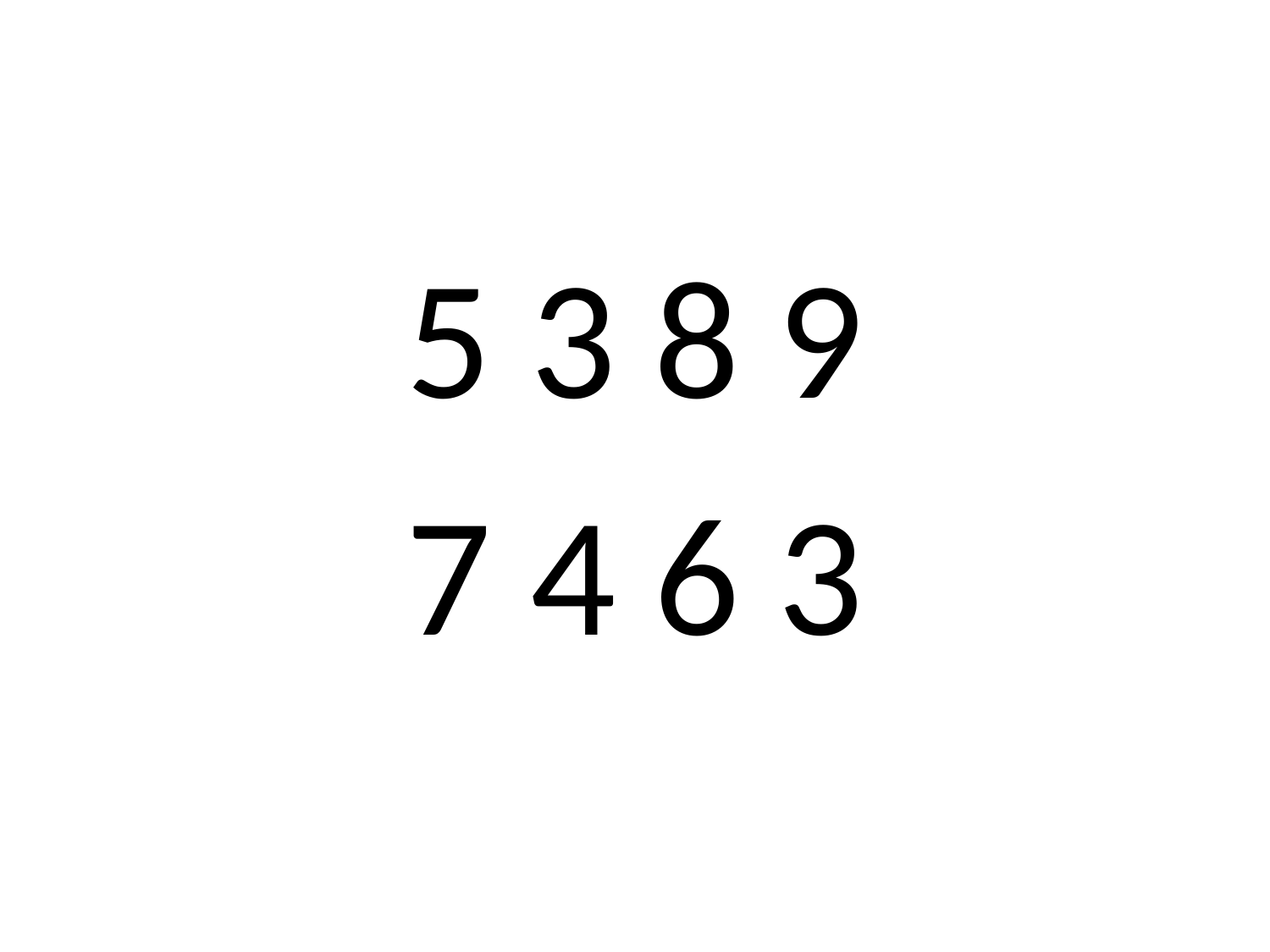

5 3 8 9
7 4 6 3